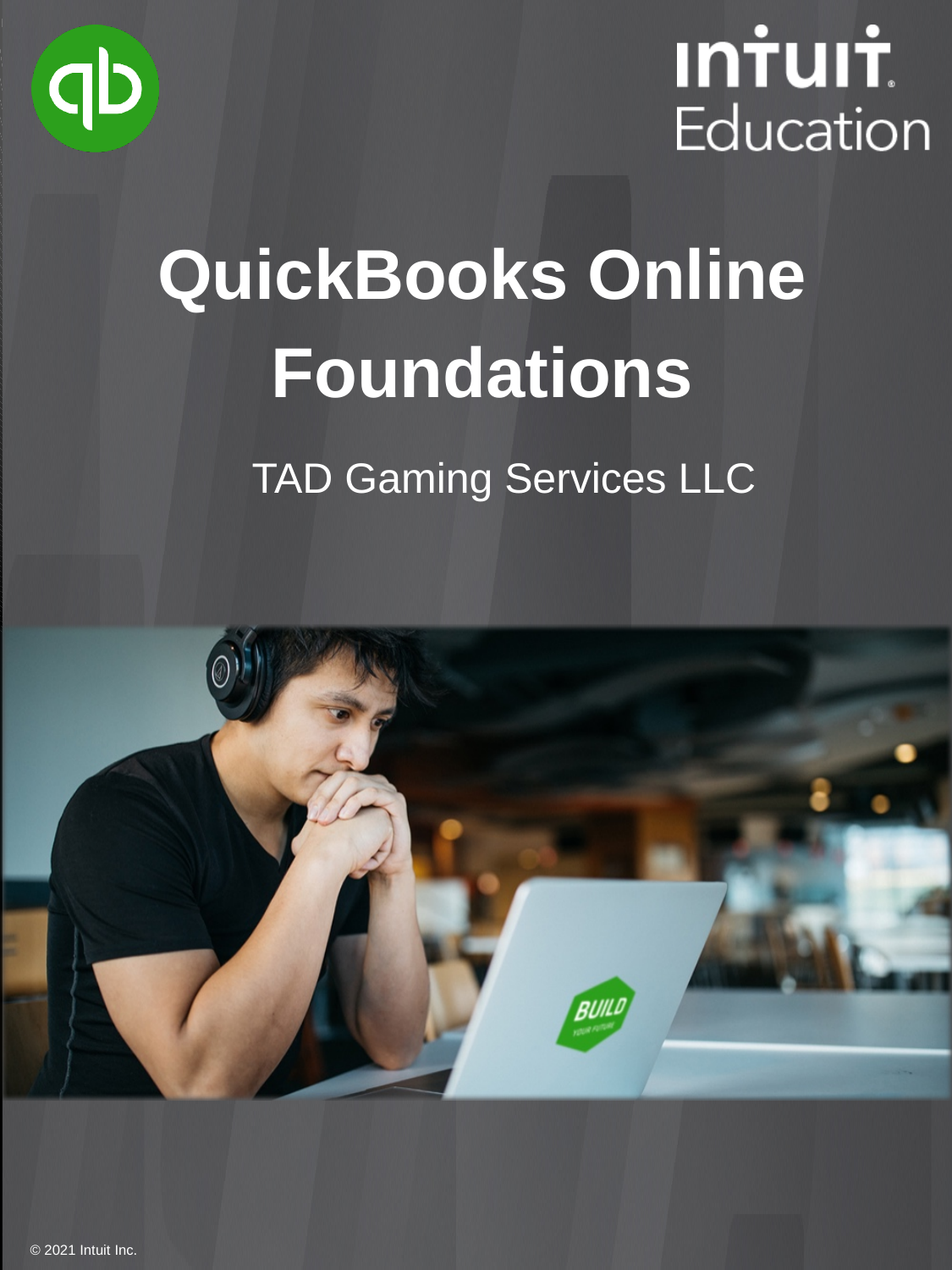

QuickBooks Online
Foundations
TAD Gaming Services LLC